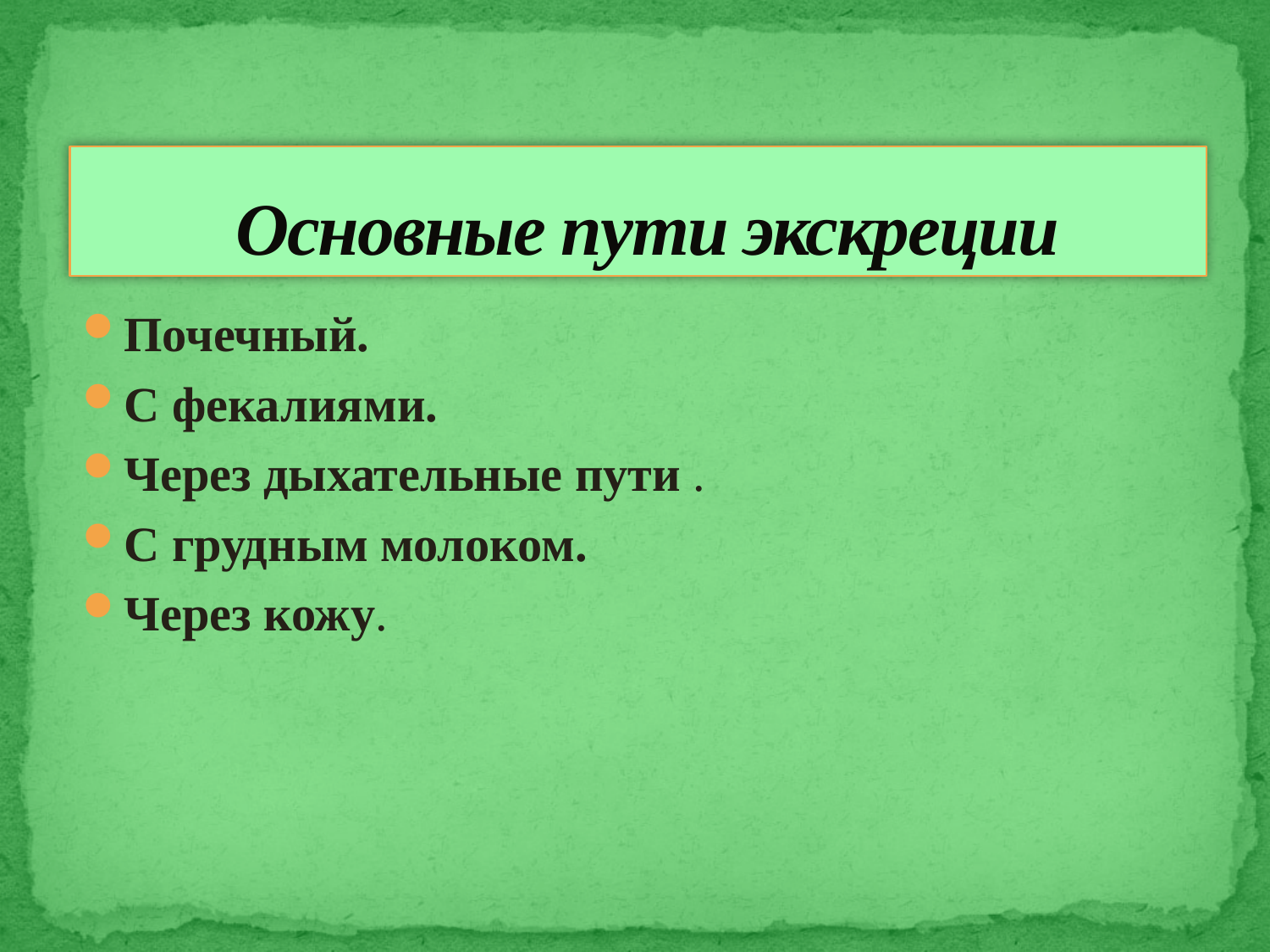

# Основные пути экскреции
Почечный.
С фекалиями.
Через дыхательные пути .
С грудным молоком.
Через кожу.